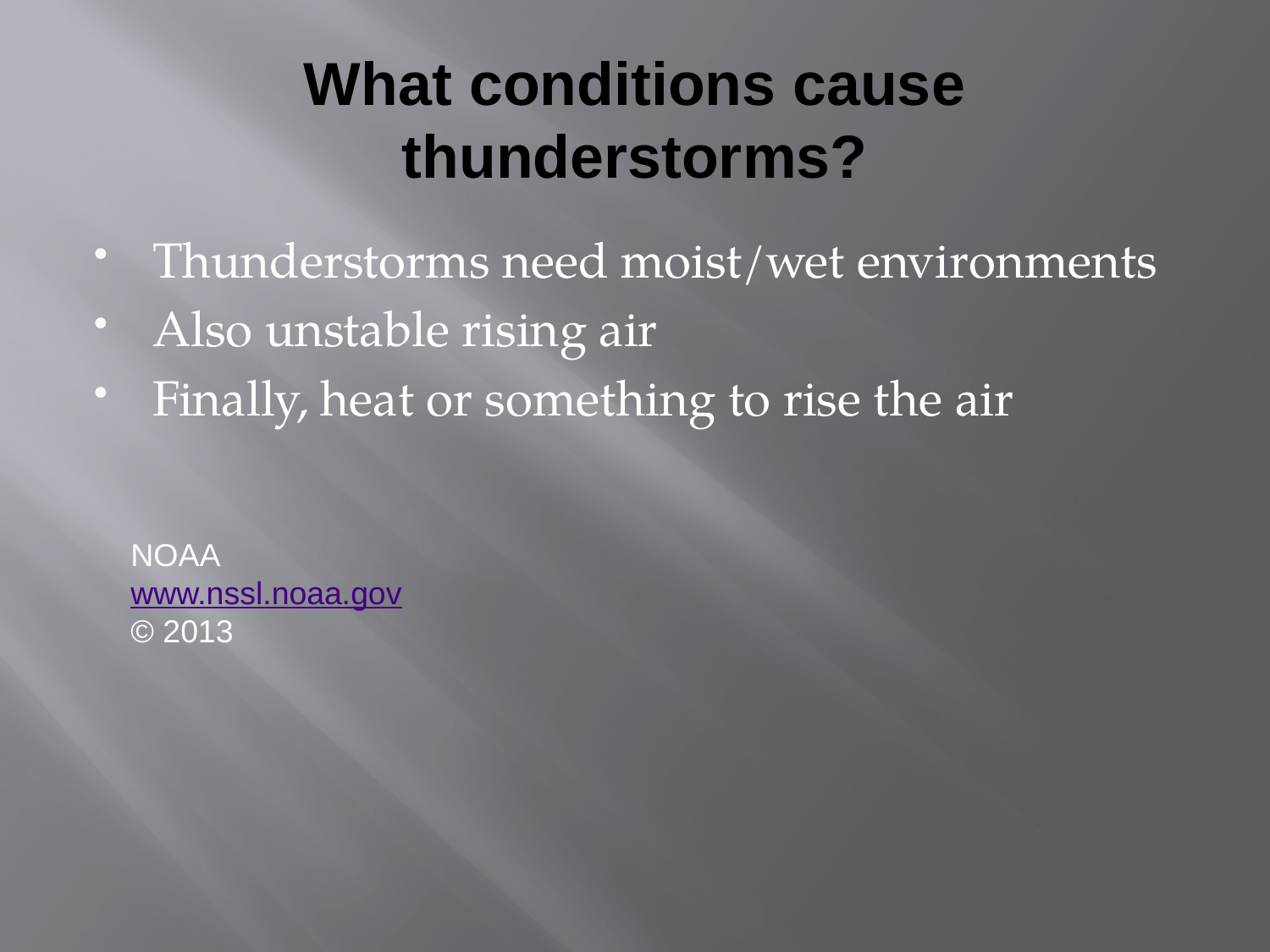

# What conditions cause thunderstorms?
Thunderstorms need moist/wet environments
Also unstable rising air
Finally, heat or something to rise the air

NOAA
www.nssl.noaa.gov
© 2013